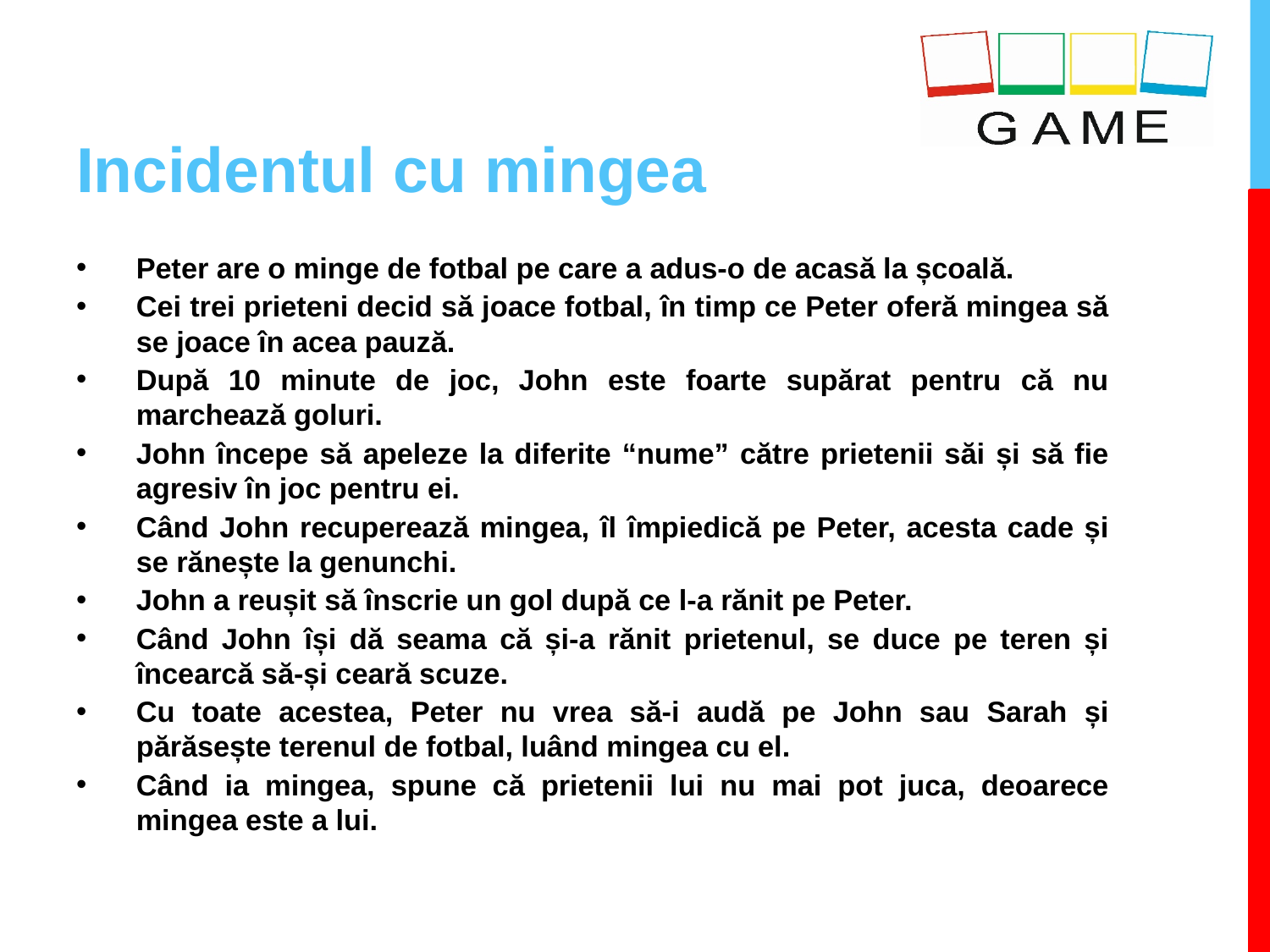

# Incidentul cu mingea
Peter are o minge de fotbal pe care a adus-o de acasă la școală.
Cei trei prieteni decid să joace fotbal, în timp ce Peter oferă mingea să se joace în acea pauză.
După 10 minute de joc, John este foarte supărat pentru că nu marchează goluri.
John începe să apeleze la diferite “nume” către prietenii săi și să fie agresiv în joc pentru ei.
Când John recuperează mingea, îl împiedică pe Peter, acesta cade și se rănește la genunchi.
John a reușit să înscrie un gol după ce l-a rănit pe Peter.
Când John își dă seama că și-a rănit prietenul, se duce pe teren și încearcă să-și ceară scuze.
Cu toate acestea, Peter nu vrea să-i audă pe John sau Sarah și părăsește terenul de fotbal, luând mingea cu el.
Când ia mingea, spune că prietenii lui nu mai pot juca, deoarece mingea este a lui.